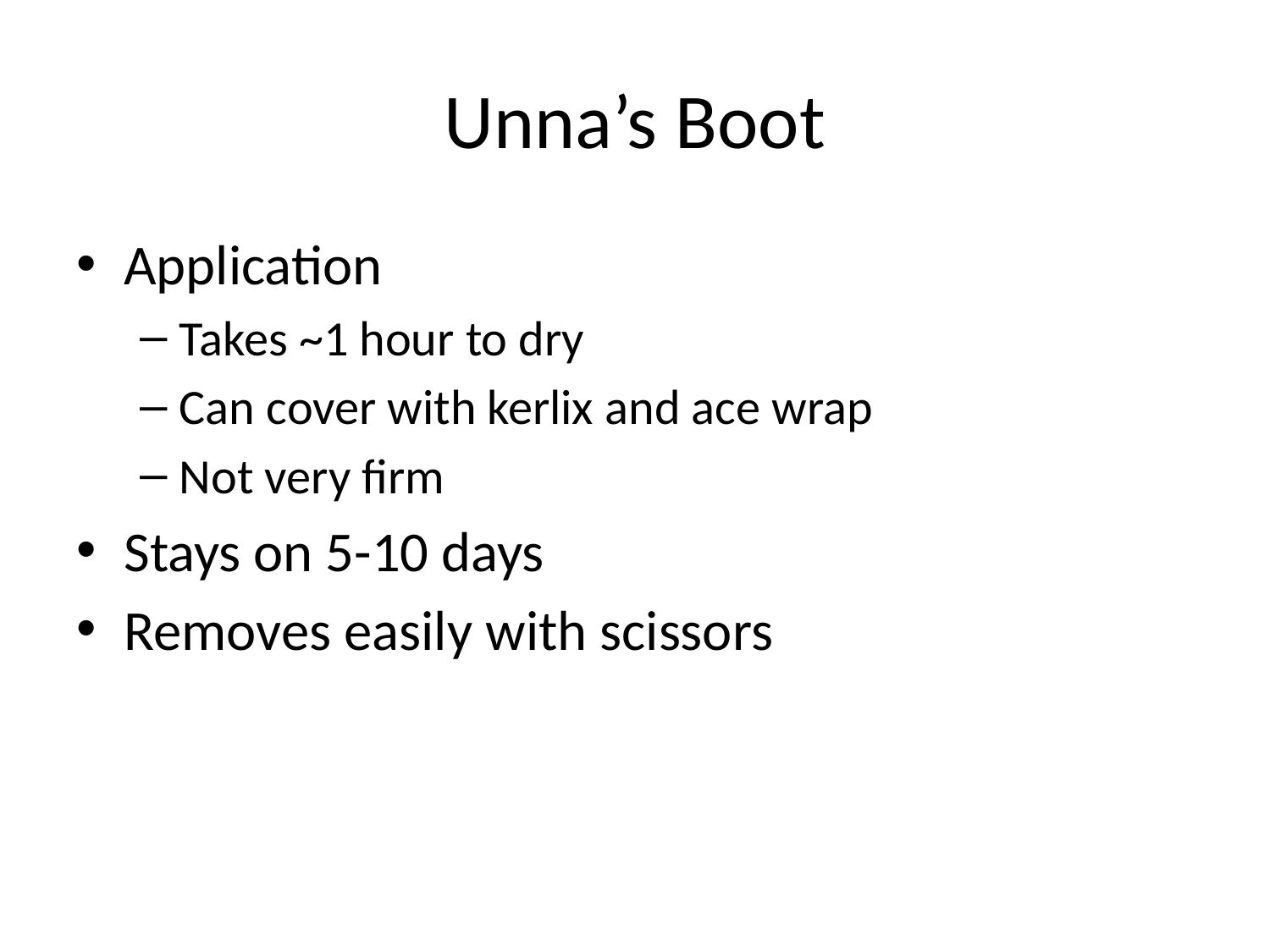

# Unna’s Boot
Application
Takes ~1 hour to dry
Can cover with kerlix and ace wrap
Not very firm
Stays on 5-10 days
Removes easily with scissors